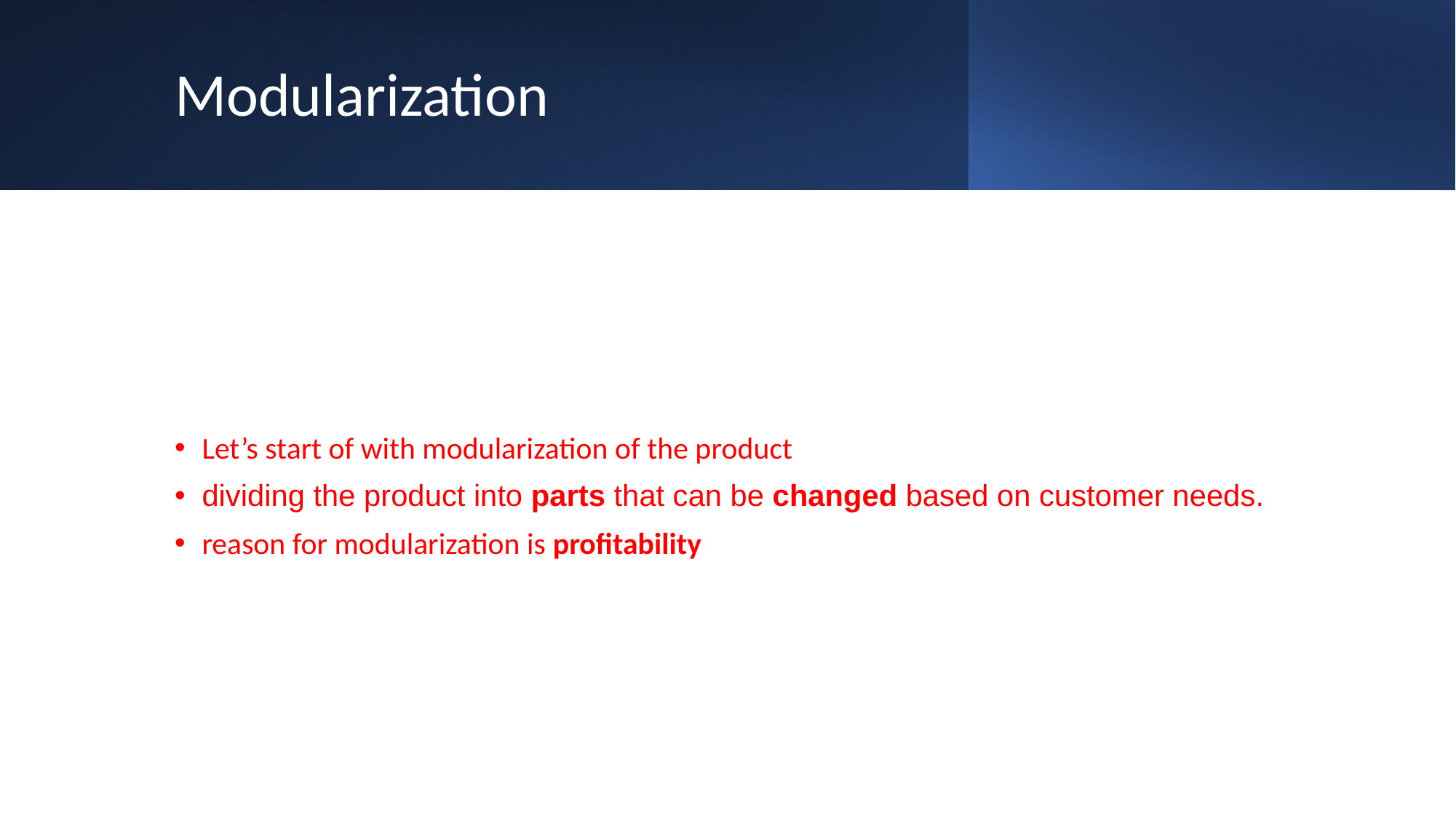

# Modularization
Let’s start of with modularization of the product
dividing the product into parts that can be changed based on customer needs.
reason for modularization is profitability